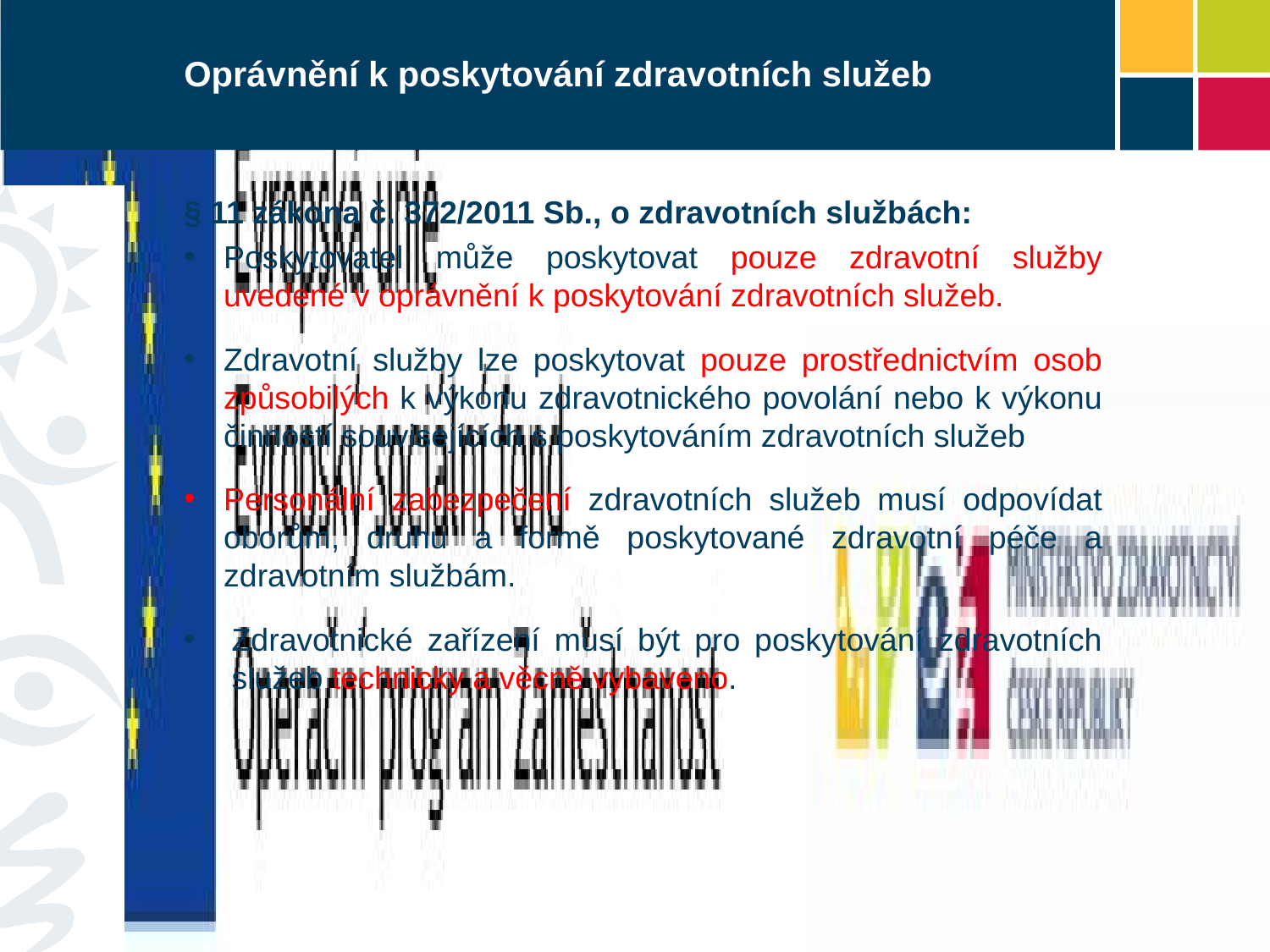

# Oprávnění k poskytování zdravotních služeb
§ 11 zákona č. 372/2011 Sb., o zdravotních službách:
Poskytovatel může poskytovat pouze zdravotní služby uvedené v oprávnění k poskytování zdravotních služeb.

Zdravotní služby lze poskytovat pouze prostřednictvím osob způsobilých k výkonu zdravotnického povolání nebo k výkonu činností souvisejících s poskytováním zdravotních služeb

Personální zabezpečení zdravotních služeb musí odpovídat oborům, druhu a formě poskytované zdravotní péče a zdravotním službám.

Zdravotnické zařízení musí být pro poskytování zdravotních služeb technicky a věcně vybaveno.